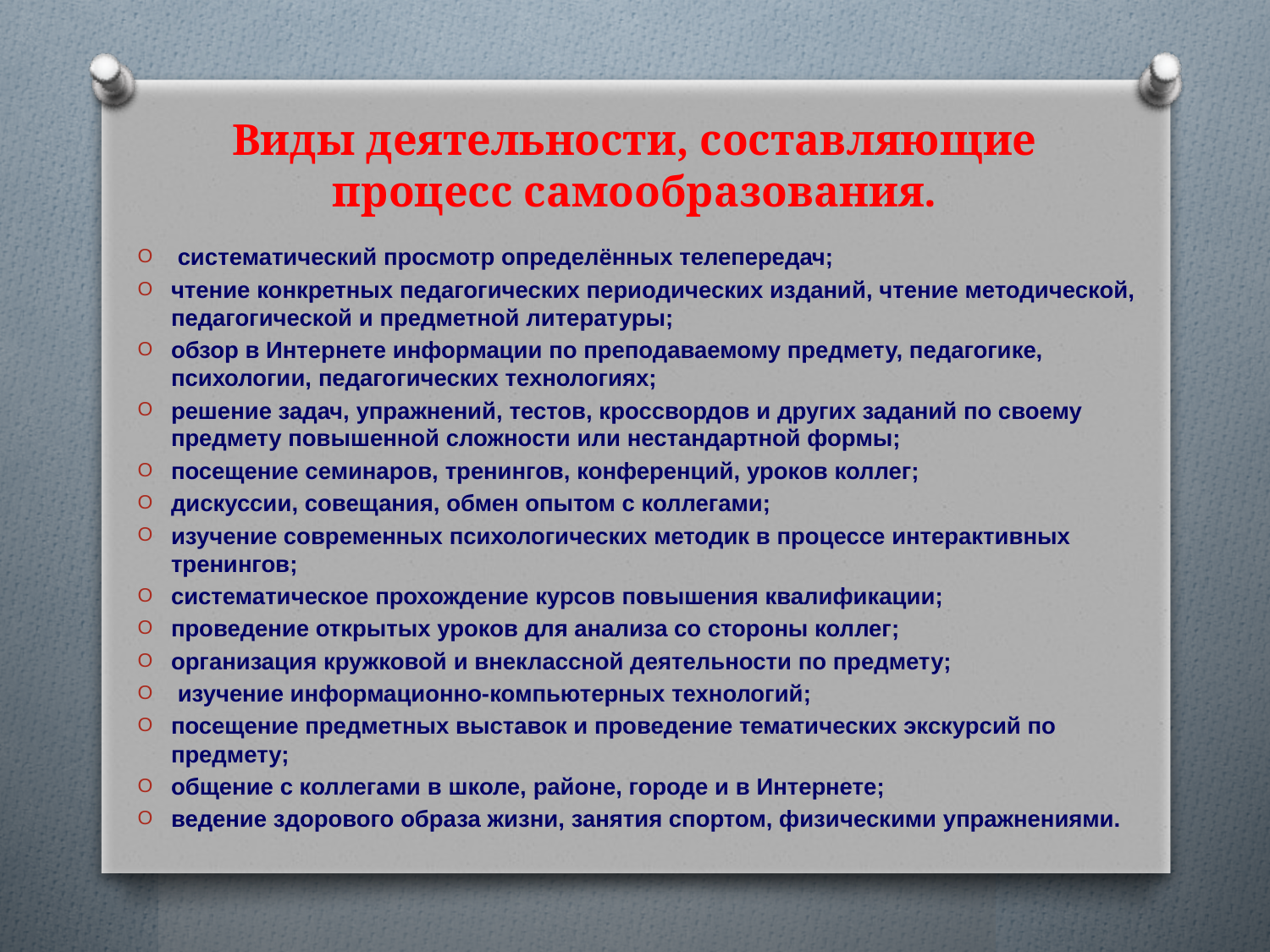

# Виды деятельности, составляющие процесс самообразования.
 систематический просмотр определённых телепередач;
чтение конкретных педагогических периодических изданий, чтение методической, педагогической и предметной литературы;
обзор в Интернете информации по преподаваемому предмету, педагогике, психологии, педагогических технологиях;
решение задач, упражнений, тестов, кроссвордов и других заданий по своему предмету повышенной сложности или нестандартной формы;
посещение семинаров, тренингов, конференций, уроков коллег;
дискуссии, совещания, обмен опытом с коллегами;
изучение современных психологических методик в процессе интерактивных тренингов;
систематическое прохождение курсов повышения квалификации;
проведение открытых уроков для анализа со стороны коллег;
организация кружковой и внеклассной деятельности по предмету;
 изучение информационно-компьютерных технологий;
посещение предметных выставок и проведение тематических экскурсий по предмету;
общение с коллегами в школе, районе, городе и в Интернете;
ведение здорового образа жизни, занятия спортом, физическими упражнениями.